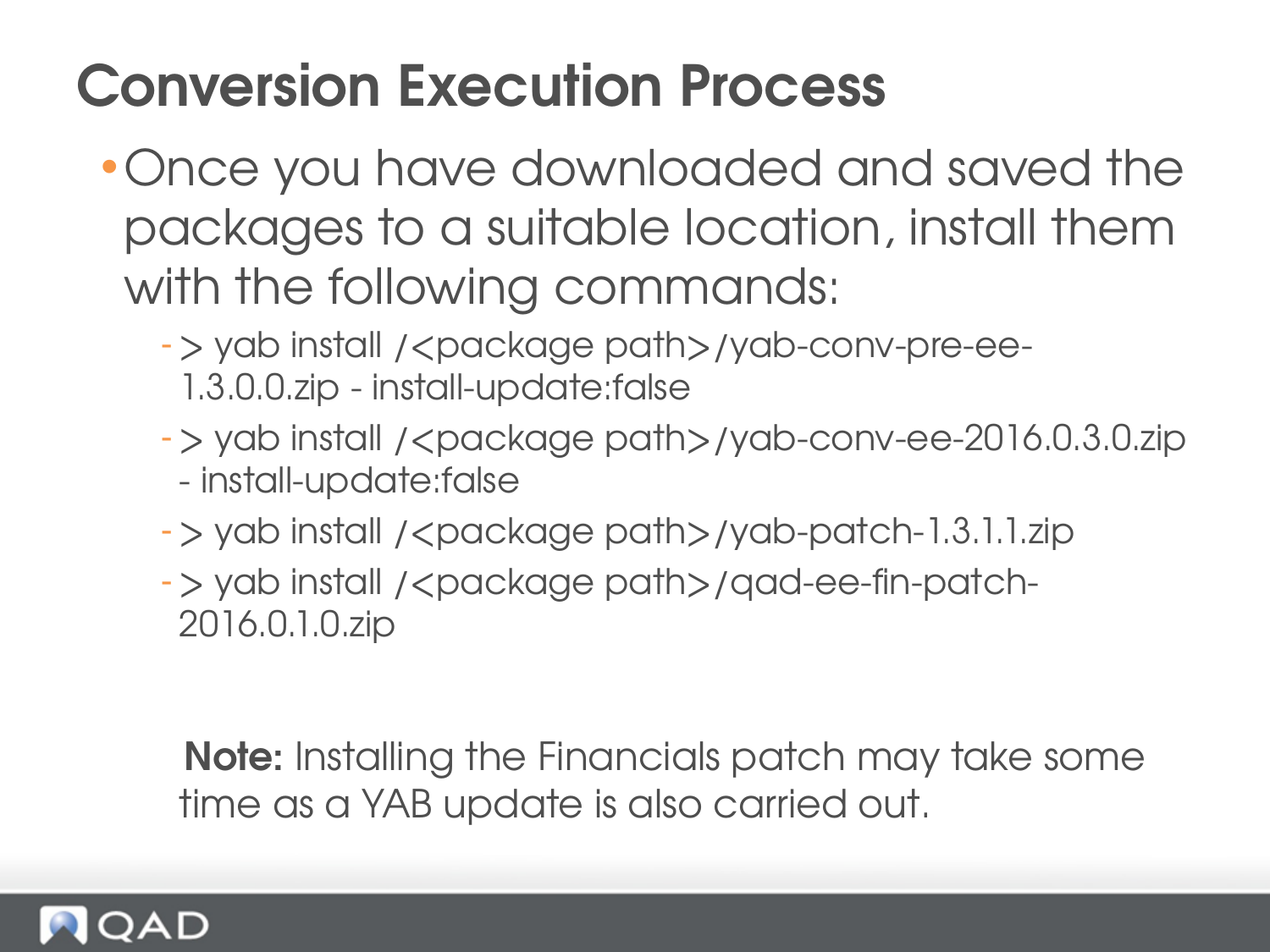

# Conversion Execution Process
Once you have downloaded and saved the packages to a suitable location, install them with the following commands:
> yab install /<package path>/yab-conv-pre-ee-1.3.0.0.zip - install-update:false
> yab install /<package path>/yab-conv-ee-2016.0.3.0.zip - install-update:false
> yab install /<package path>/yab-patch-1.3.1.1.zip
> yab install /<package path>/qad-ee-fin-patch- 2016.0.1.0.zip

  Note: Installing the Financials patch may take some time as a YAB update is also carried out.